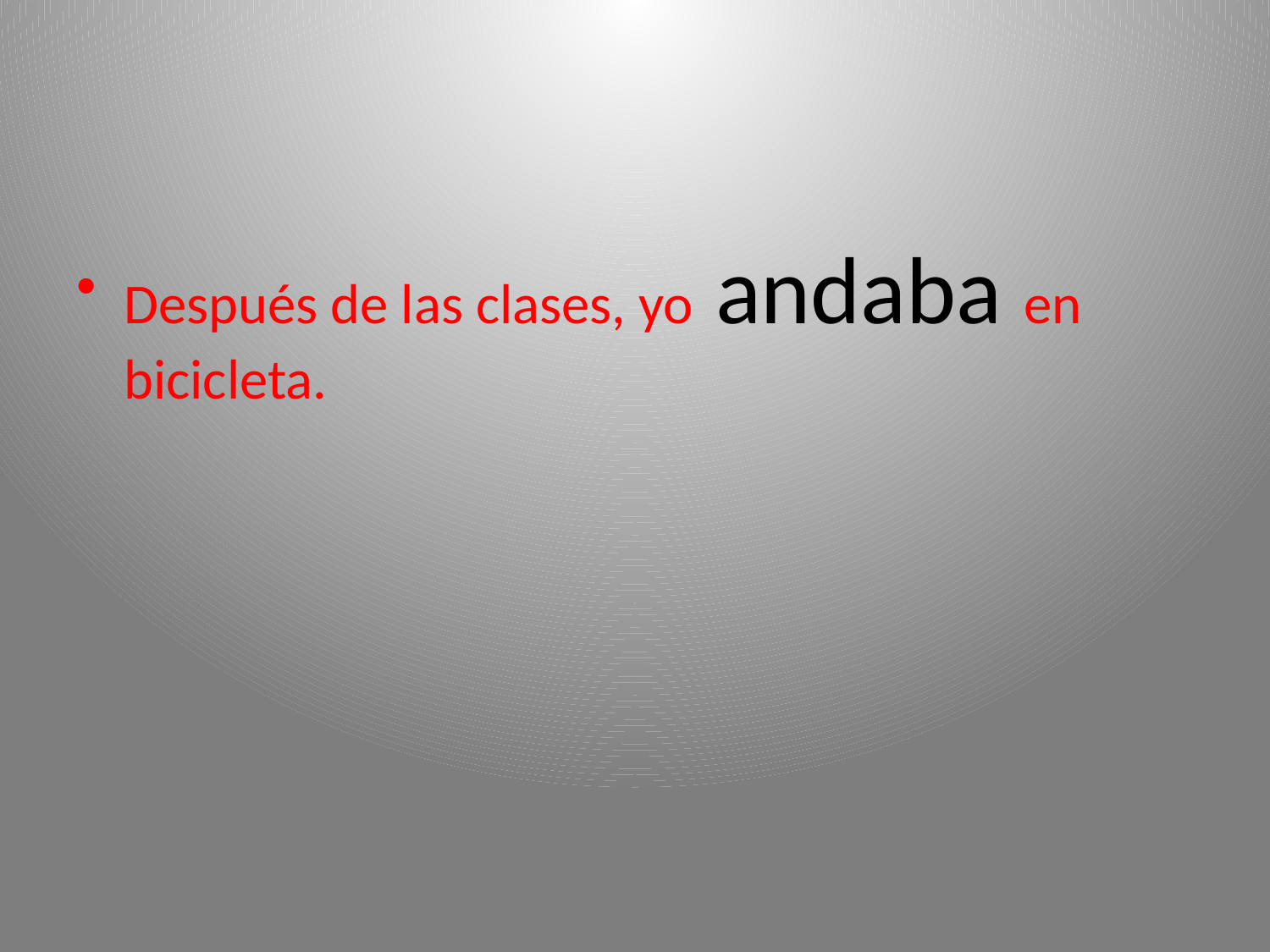

#
Después de las clases, yo andaba en bicicleta.